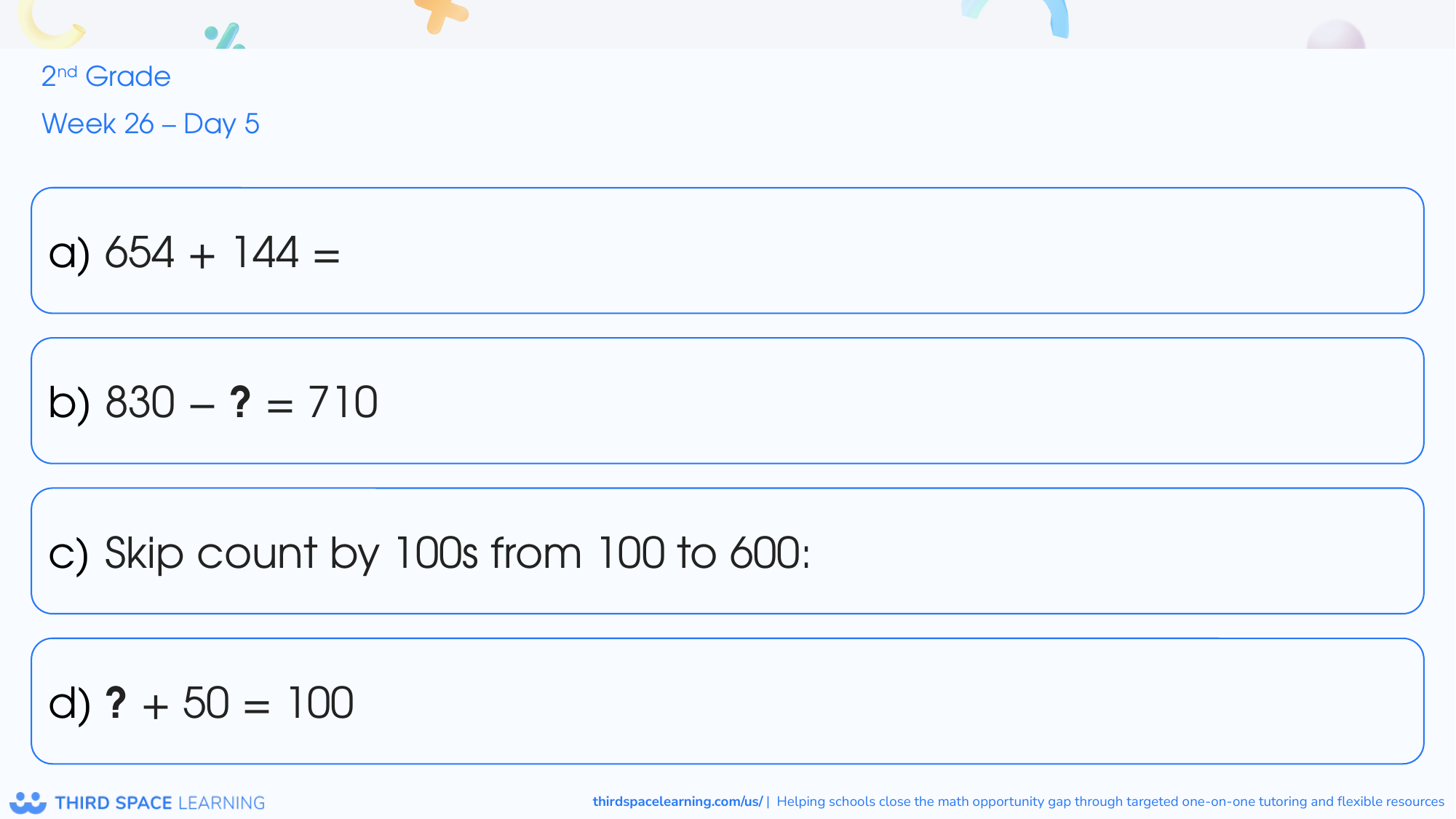

2nd Grade
Week 26 – Day 5
654 + 144 =
830 − ? = 710
Skip count by 100s from 100 to 600:
? + 50 = 100